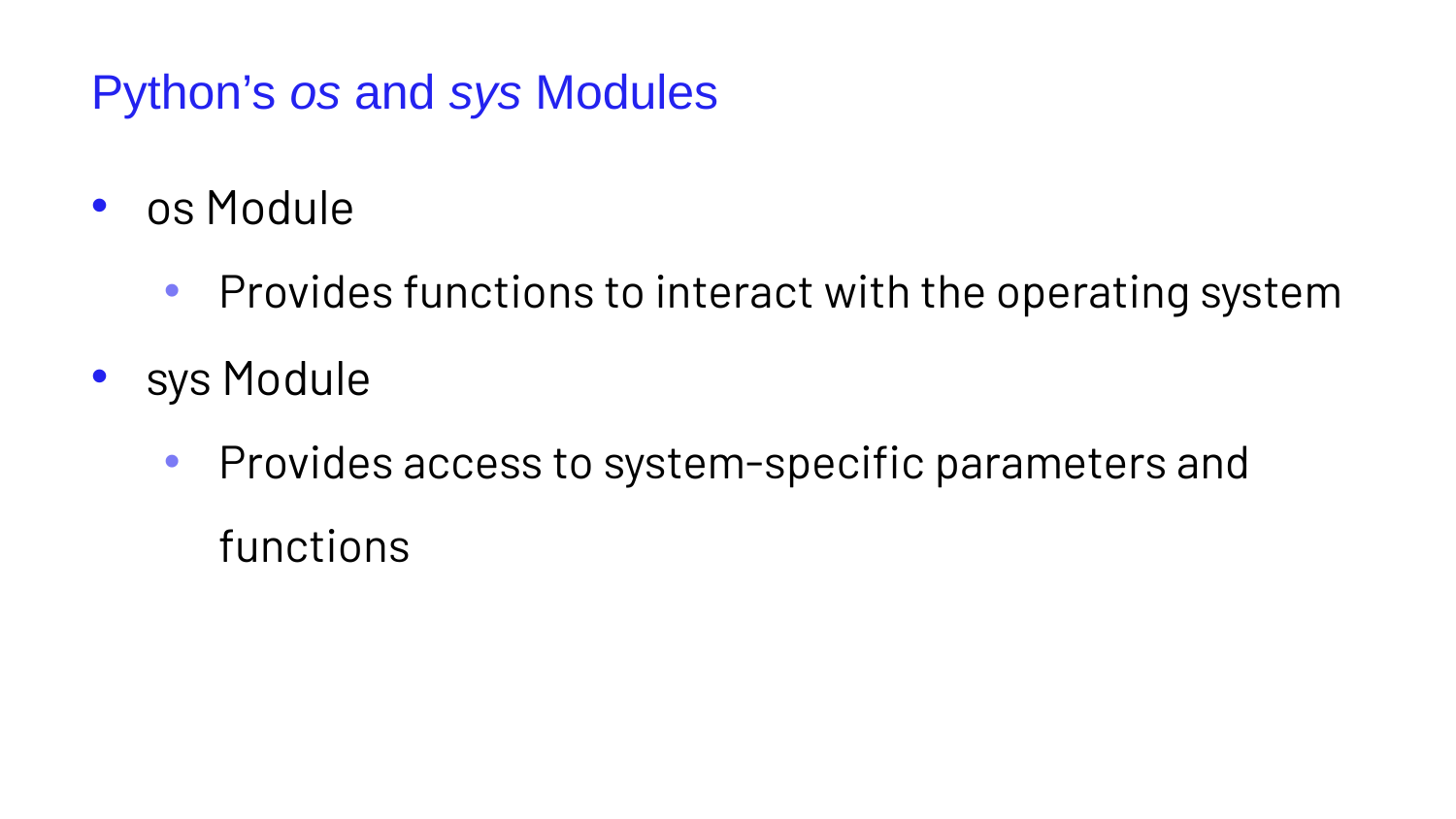

Python’s os and sys Modules
os Module
Provides functions to interact with the operating system
sys Module
Provides access to system-specific parameters and functions